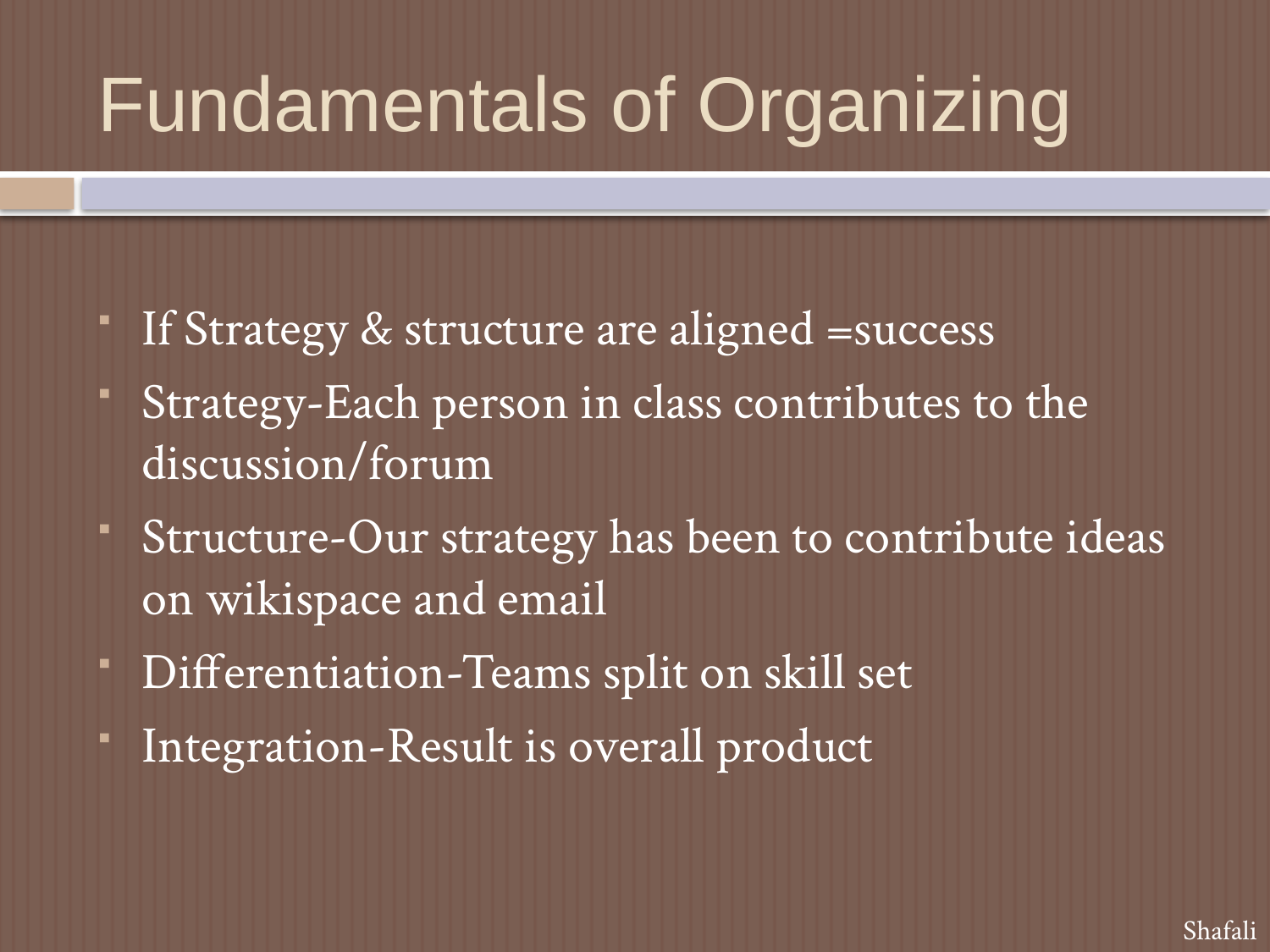

# Fundamentals of Organizing

If Strategy & structure are aligned =success
Strategy-Each person in class contributes to the discussion/forum
Structure-Our strategy has been to contribute ideas on wikispace and email
Differentiation-Teams split on skill set
Integration-Result is overall product
Shafali